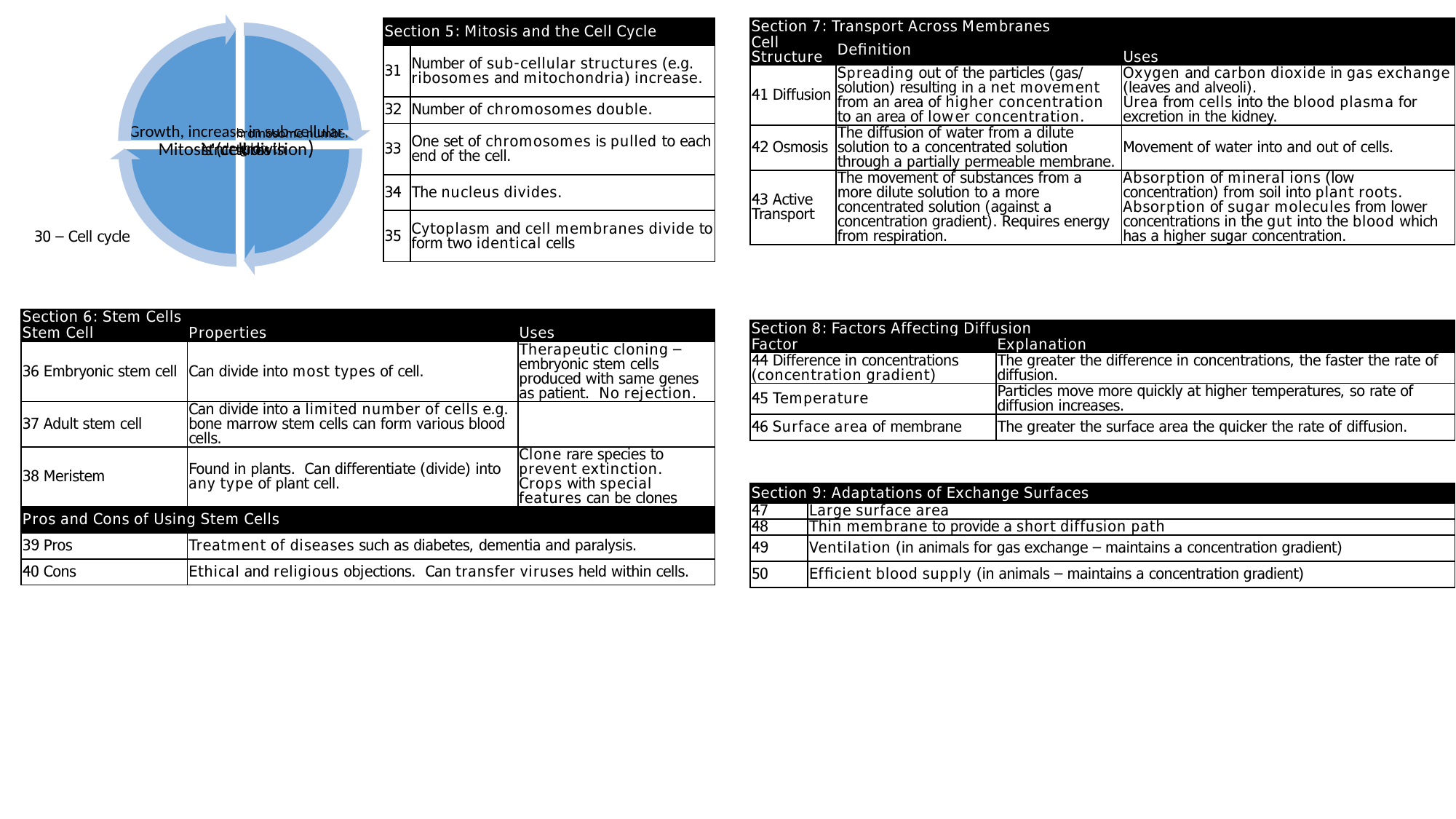

DNA replicates.  Chromosome number doubles
More growth
Mitosis (cell division)
Growth, increase in sub-cellular structures
| Section 5: Mitosis and the Cell Cycle |  |
| --- | --- |
| 31 | Number of sub-cellular structures (e.g. ribosomes and mitochondria) increase. |
| 32 | Number of chromosomes double. |
| 33 | One set of chromosomes is pulled to each end of the cell. |
| 34 | The nucleus divides. |
| 35 | Cytoplasm and cell membranes divide to form two identical cells |
| Section 7: Transport Across Membranes |  |  |
| --- | --- | --- |
| Cell Structure | Definition | Uses |
| 41 Diffusion | Spreading out of the particles (gas/ solution) resulting in a net movement from an area of higher concentration to an area of lower concentration. | Oxygen and carbon dioxide in gas exchange (leaves and alveoli). Urea from cells into the blood plasma for excretion in the kidney. |
| 42 Osmosis | The diffusion of water from a dilute solution to a concentrated solution through a partially permeable membrane. | Movement of water into and out of cells. |
| 43 Active Transport | The movement of substances from a more dilute solution to a more concentrated solution (against a concentration gradient). Requires energy from respiration. | Absorption of mineral ions (low concentration) from soil into plant roots. Absorption of sugar molecules from lower concentrations in the gut into the blood which has a higher sugar concentration. |
30 – Cell cycle
| Section 6: Stem Cells |  |  |
| --- | --- | --- |
| Stem Cell | Properties | Uses |
| 36 Embryonic stem cell | Can divide into most types of cell. | Therapeutic cloning – embryonic stem cells produced with same genes as patient. No rejection. |
| 37 Adult stem cell | Can divide into a limited number of cells e.g. bone marrow stem cells can form various blood cells. |  |
| 38 Meristem | Found in plants. Can differentiate (divide) into any type of plant cell. | Clone rare species to prevent extinction. Crops with special features can be clones |
| Pros and Cons of Using Stem Cells |  |  |
| 39 Pros | Treatment of diseases such as diabetes, dementia and paralysis. |  |
| 40 Cons | Ethical and religious objections. Can transfer viruses held within cells. |  |
| Section 8: Factors Affecting Diffusion |  |
| --- | --- |
| Factor | Explanation |
| 44 Difference in concentrations (concentration gradient) | The greater the difference in concentrations, the faster the rate of diffusion. |
| 45 Temperature | Particles move more quickly at higher temperatures, so rate of diffusion increases. |
| 46 Surface area of membrane | The greater the surface area the quicker the rate of diffusion. |
| Section 9: Adaptations of Exchange Surfaces |  |
| --- | --- |
| 47 | Large surface area |
| 48 | Thin membrane to provide a short diffusion path |
| 49 | Ventilation (in animals for gas exchange – maintains a concentration gradient) |
| 50 | Efficient blood supply (in animals – maintains a concentration gradient) |